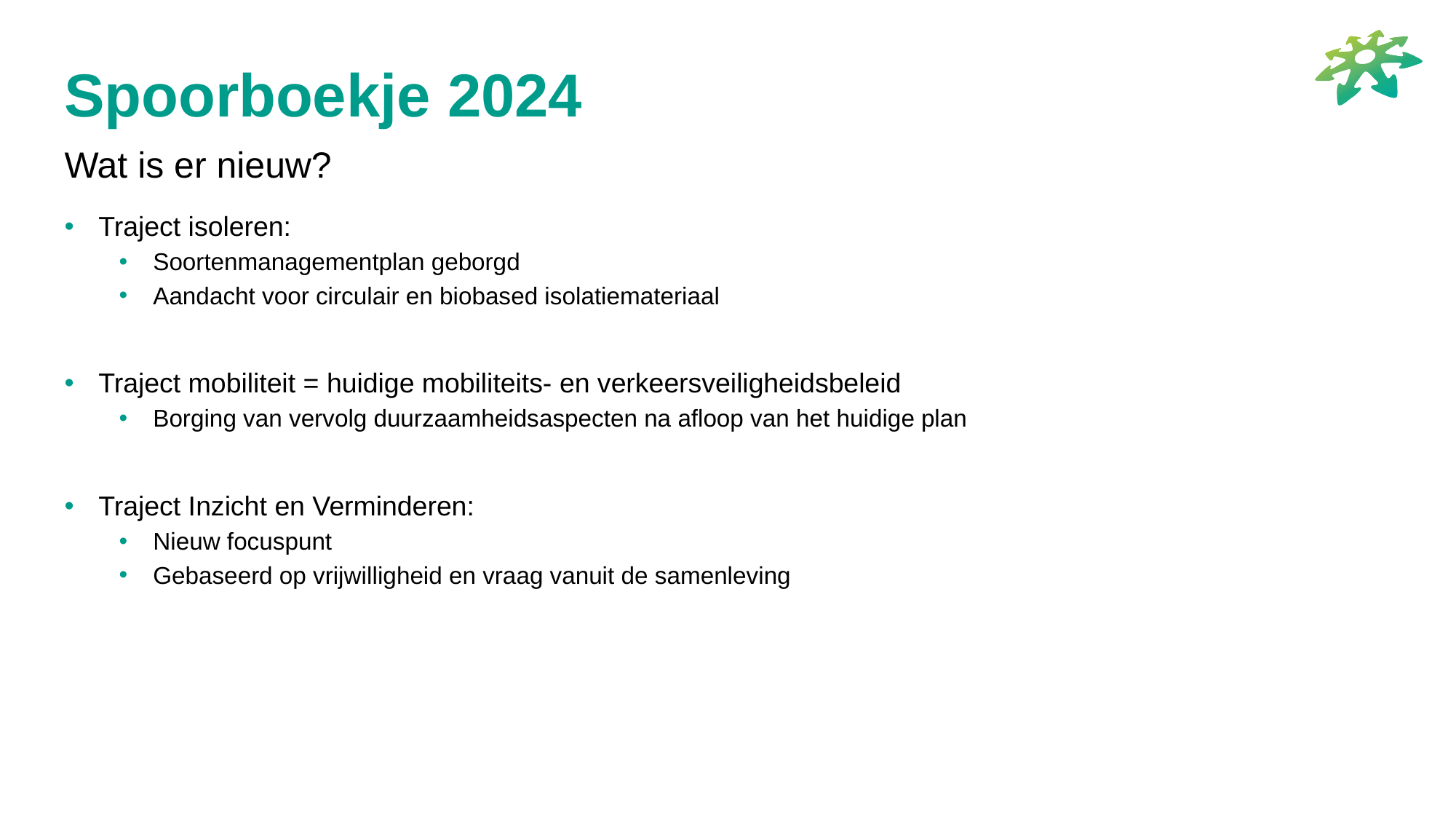

# Spoorboekje 2024
Wat is er nieuw?
Traject isoleren:
Soortenmanagementplan geborgd
Aandacht voor circulair en biobased isolatiemateriaal

Traject mobiliteit = huidige mobiliteits- en verkeersveiligheidsbeleid
Borging van vervolg duurzaamheidsaspecten na afloop van het huidige plan

Traject Inzicht en Verminderen:
Nieuw focuspunt
Gebaseerd op vrijwilligheid en vraag vanuit de samenleving